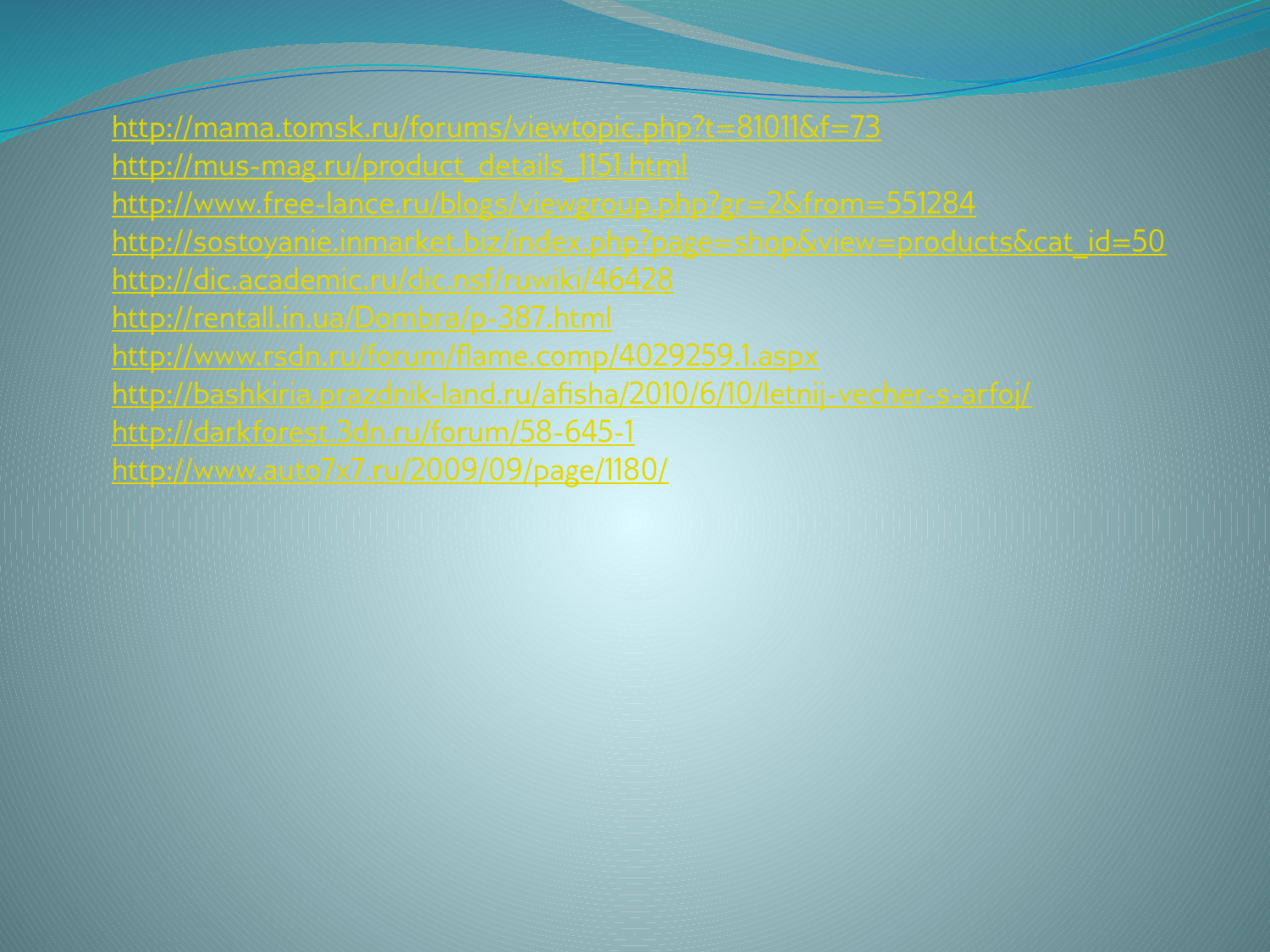

http://mama.tomsk.ru/forums/viewtopic.php?t=81011&f=73
http://mus-mag.ru/product_details_1151.html
http://www.free-lance.ru/blogs/viewgroup.php?gr=2&from=551284
http://sostoyanie.inmarket.biz/index.php?page=shop&view=products&cat_id=50
http://dic.academic.ru/dic.nsf/ruwiki/46428
http://rentall.in.ua/Dombra/p-387.html
http://www.rsdn.ru/forum/flame.comp/4029259.1.aspx
http://bashkiria.prazdnik-land.ru/afisha/2010/6/10/letnij-vecher-s-arfoj/
http://darkforest.3dn.ru/forum/58-645-1
http://www.auto7x7.ru/2009/09/page/1180/